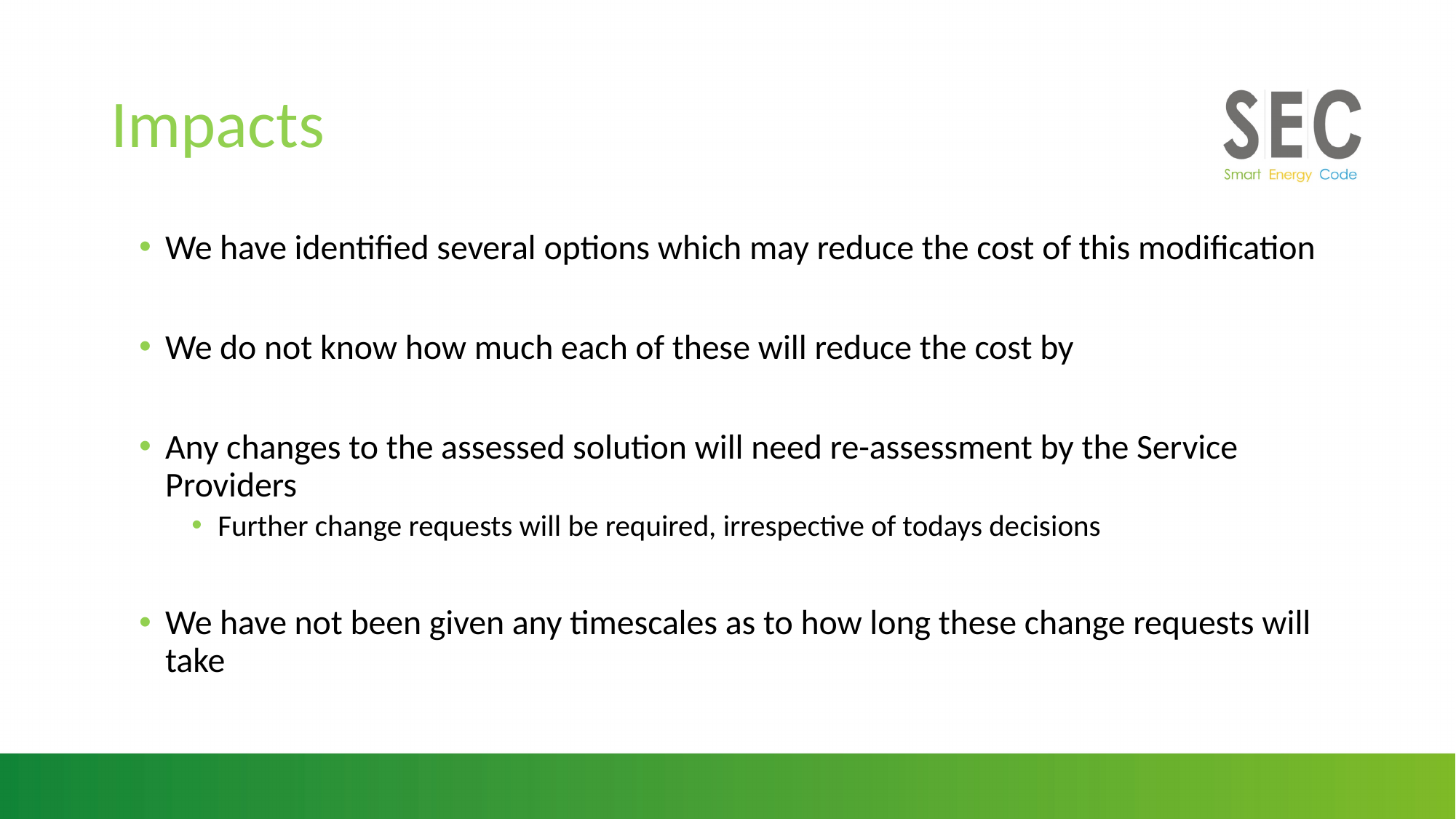

# Impacts
We have identified several options which may reduce the cost of this modification

We do not know how much each of these will reduce the cost by

Any changes to the assessed solution will need re-assessment by the Service Providers
Further change requests will be required, irrespective of todays decisions

We have not been given any timescales as to how long these change requests will take